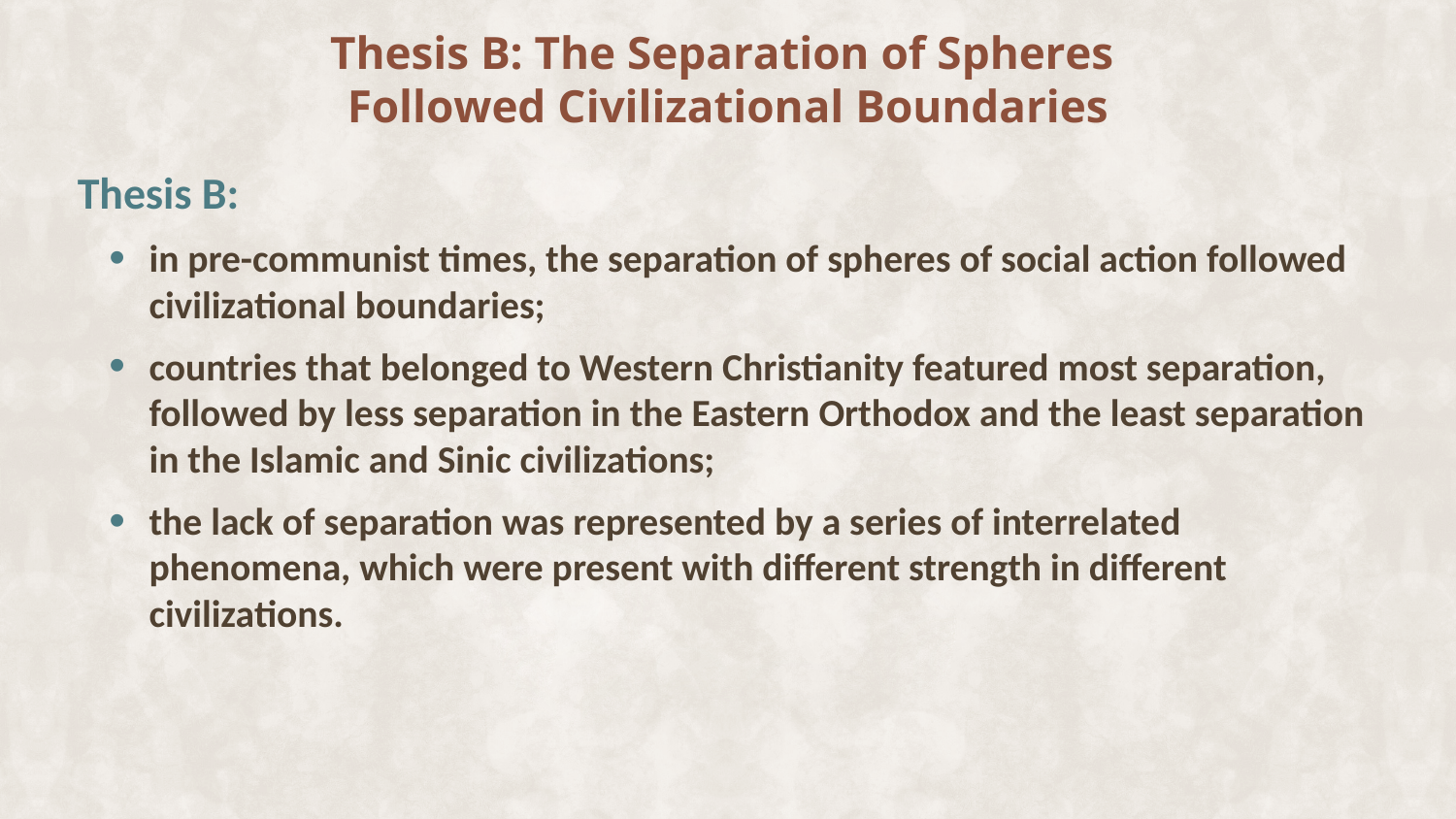

Thesis B: The Separation of Spheres
Followed Civilizational Boundaries
Thesis B:
in pre-communist times, the separation of spheres of social action followed civilizational boundaries;
countries that belonged to Western Christianity featured most separation, followed by less separation in the Eastern Orthodox and the least separation in the Islamic and Sinic civilizations;
the lack of separation was represented by a series of interrelated phenomena, which were present with different strength in different civilizations.